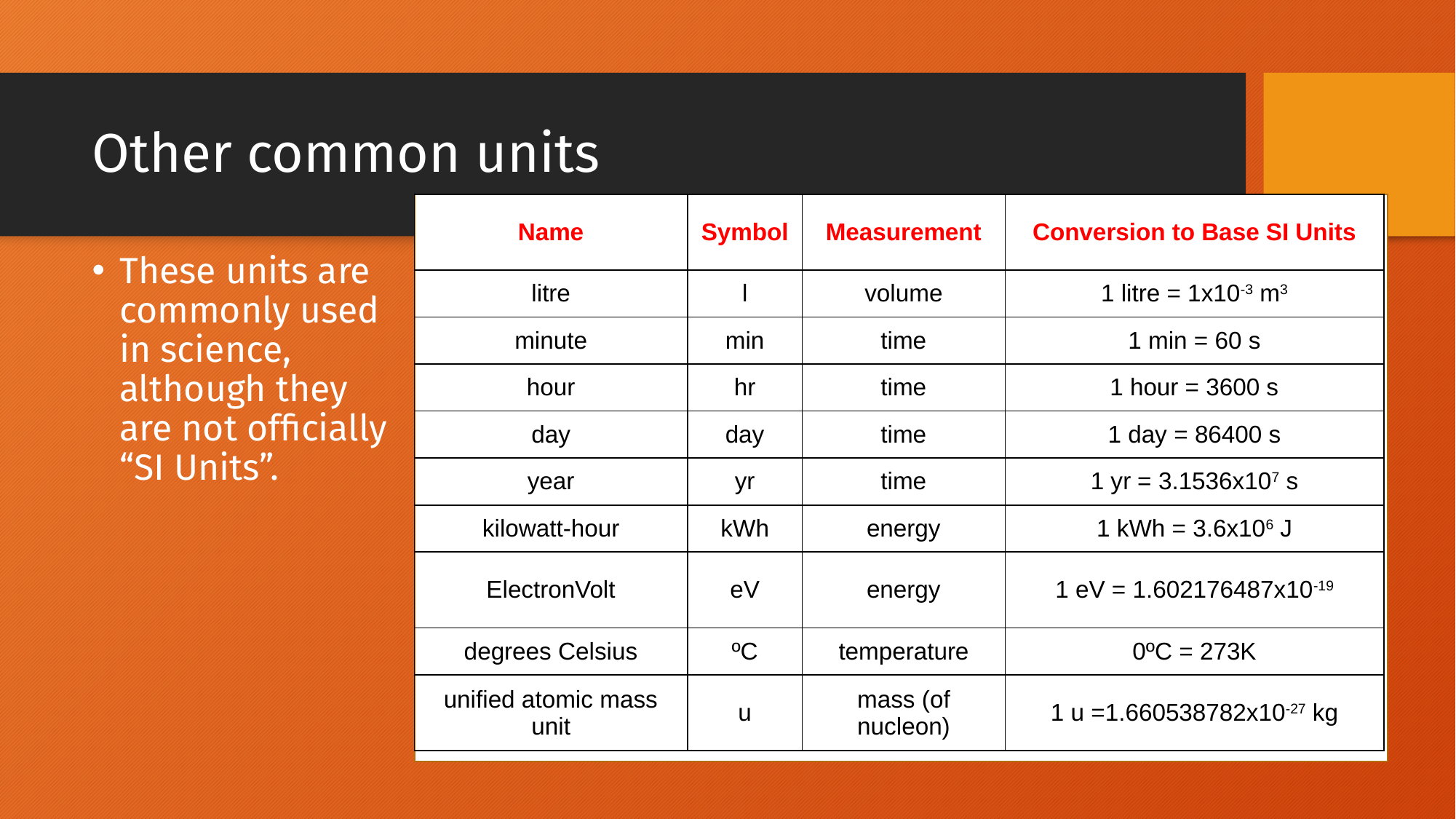

# Other common units
| Name | Symbol | Measurement | Conversion to Base SI Units |
| --- | --- | --- | --- |
| litre | l | volume | 1 litre = 1x10-3 m3 |
| minute | min | time | 1 min = 60 s |
| hour | hr | time | 1 hour = 3600 s |
| day | day | time | 1 day = 86400 s |
| year | yr | time | 1 yr = 3.1536x107 s |
| kilowatt-hour | kWh | energy | 1 kWh = 3.6x106 J |
| ElectronVolt | eV | energy | 1 eV = 1.602176487x10-19 |
| degrees Celsius | ºC | temperature | 0ºC = 273K |
| unified atomic mass unit | u | mass (of nucleon) | 1 u =1.660538782x10-27 kg |

These units are commonly used in science, although they are not officially “SI Units”.